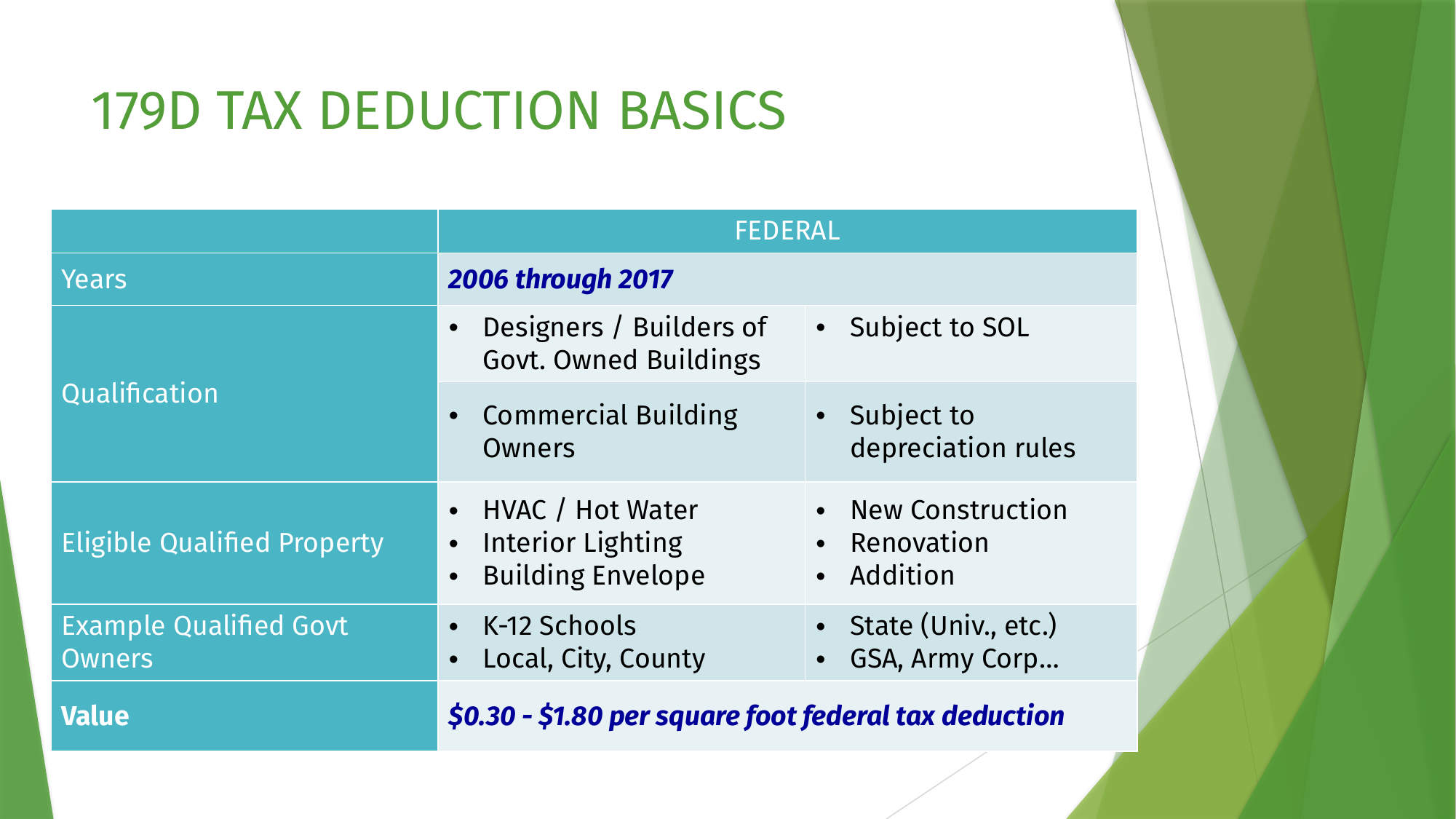

179D TAX DEDUCTION BASICS
|  | FEDERAL |  |
| --- | --- | --- |
| Years | 2006 through 2017 |  |
| Qualification | Designers / Builders of Govt. Owned Buildings | Subject to SOL |
|  | Commercial Building Owners | Subject to depreciation rules |
| Eligible Qualified Property | HVAC / Hot Water Interior Lighting Building Envelope | New Construction Renovation Addition |
| Example Qualified Govt Owners | K-12 Schools Local, City, County | State (Univ., etc.) GSA, Army Corp… |
| Value | $0.30 - $1.80 per square foot federal tax deduction |  |